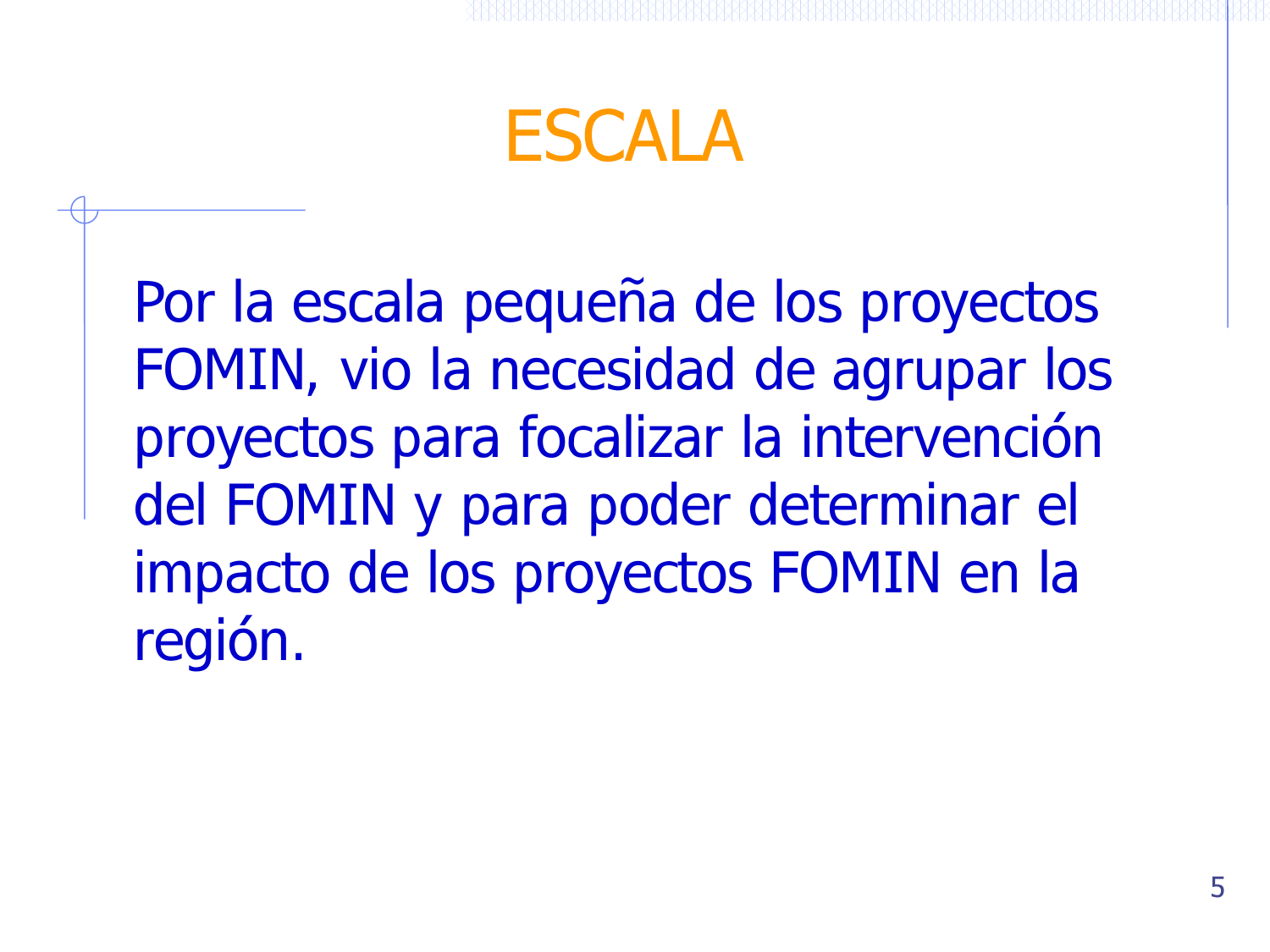

ESCALA

	Por la escala pequeña de los proyectos FOMIN, vio la necesidad de agrupar los proyectos para focalizar la intervención del FOMIN y para poder determinar el impacto de los proyectos FOMIN en la región.
5